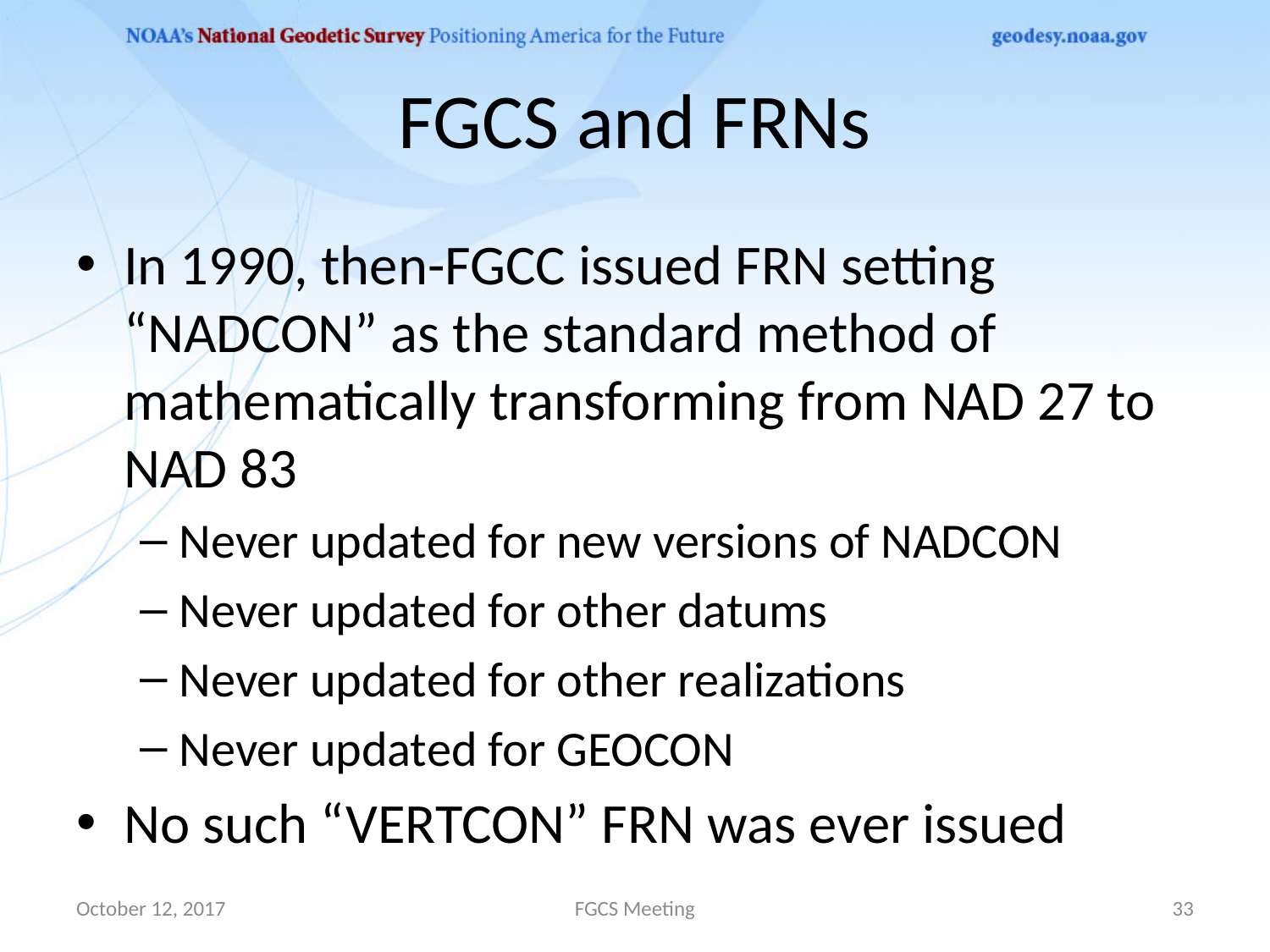

# FGCS and FRNs
In 1990, then-FGCC issued FRN setting “NADCON” as the standard method of mathematically transforming from NAD 27 to NAD 83
Never updated for new versions of NADCON
Never updated for other datums
Never updated for other realizations
Never updated for GEOCON
No such “VERTCON” FRN was ever issued

October 12, 2017
FGCS Meeting
33